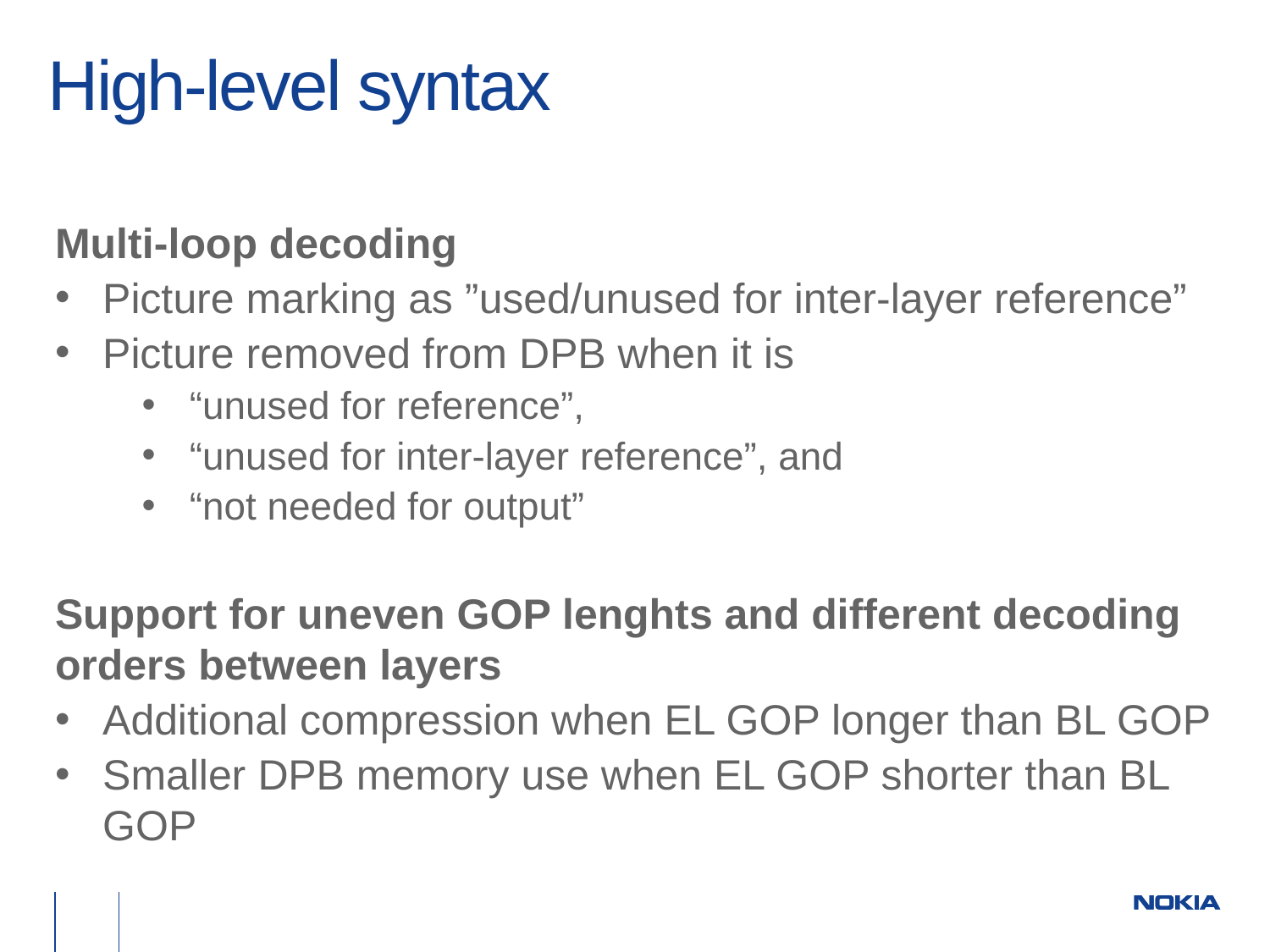

# High-level syntax
Multi-loop decoding
Picture marking as ”used/unused for inter-layer reference”
Picture removed from DPB when it is
“unused for reference”,
“unused for inter-layer reference”, and
“not needed for output”

Support for uneven GOP lenghts and different decoding orders between layers
Additional compression when EL GOP longer than BL GOP
Smaller DPB memory use when EL GOP shorter than BL GOP